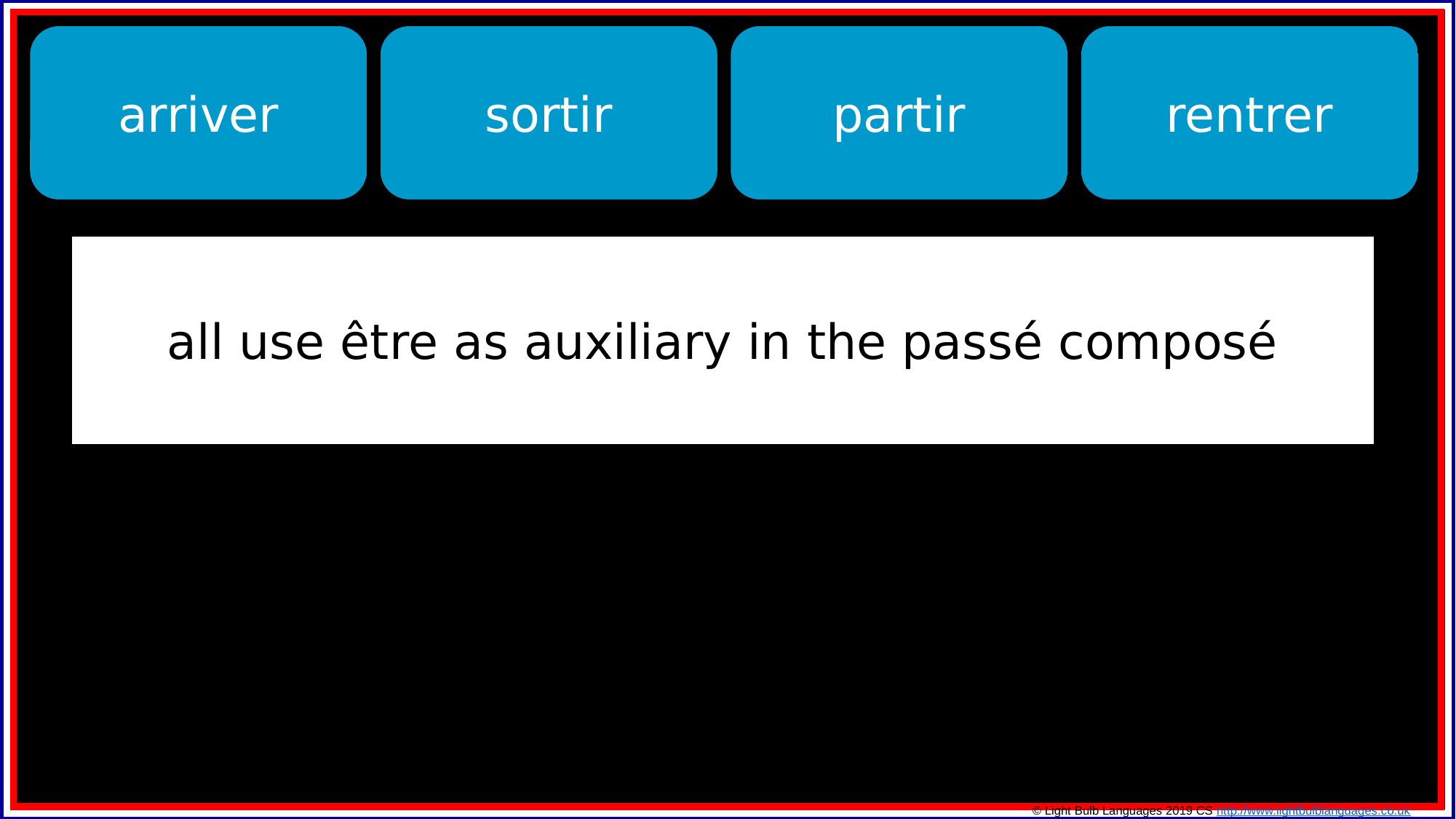

arriver
sortir
partir
rentrer
all use être as auxiliary in the passé composé
© Light Bulb Languages 2019 CS http://www.lightbulblanguages.co.uk